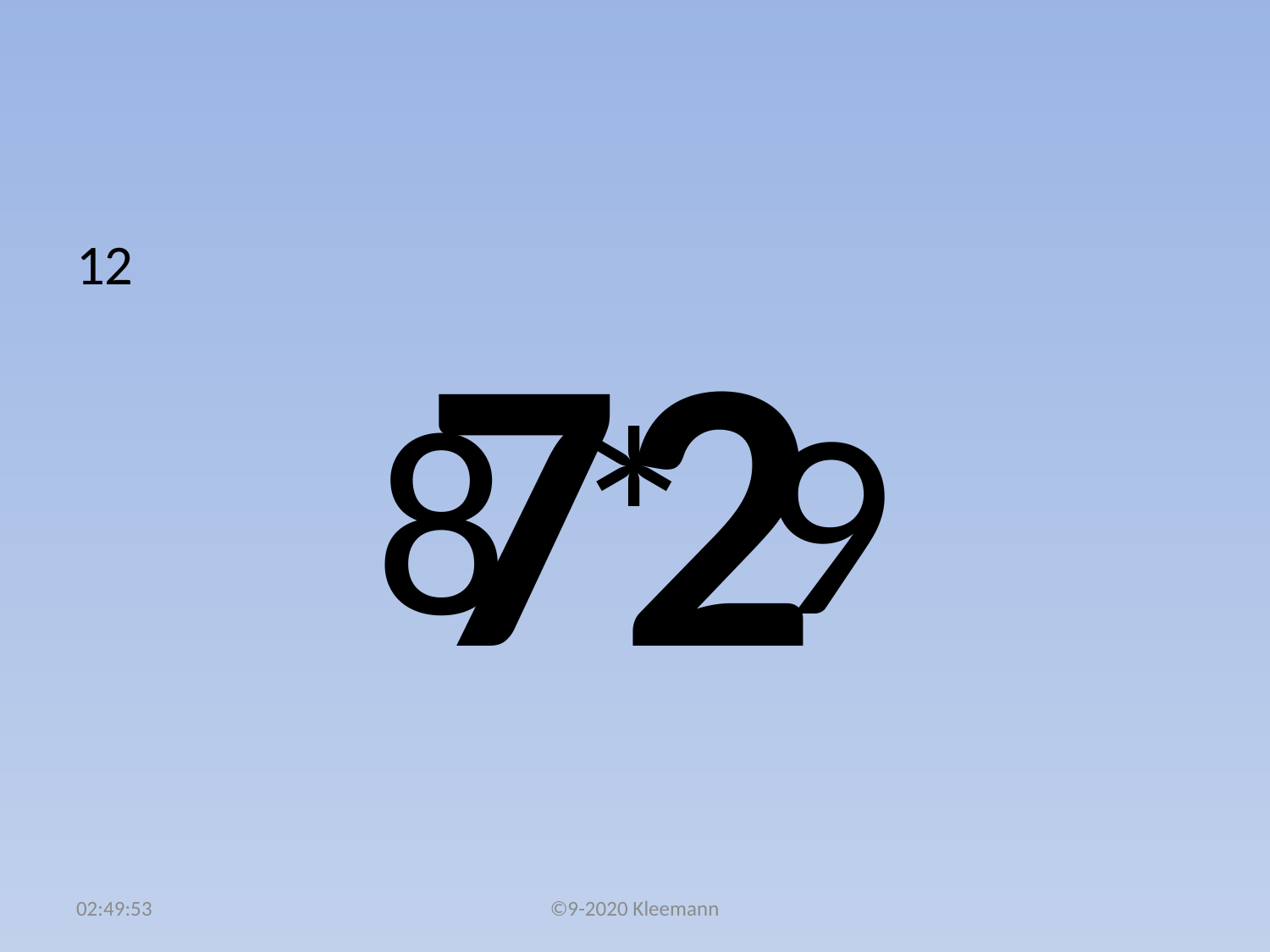

#
12
8 * 9
72
02:49:53
©9-2020 Kleemann